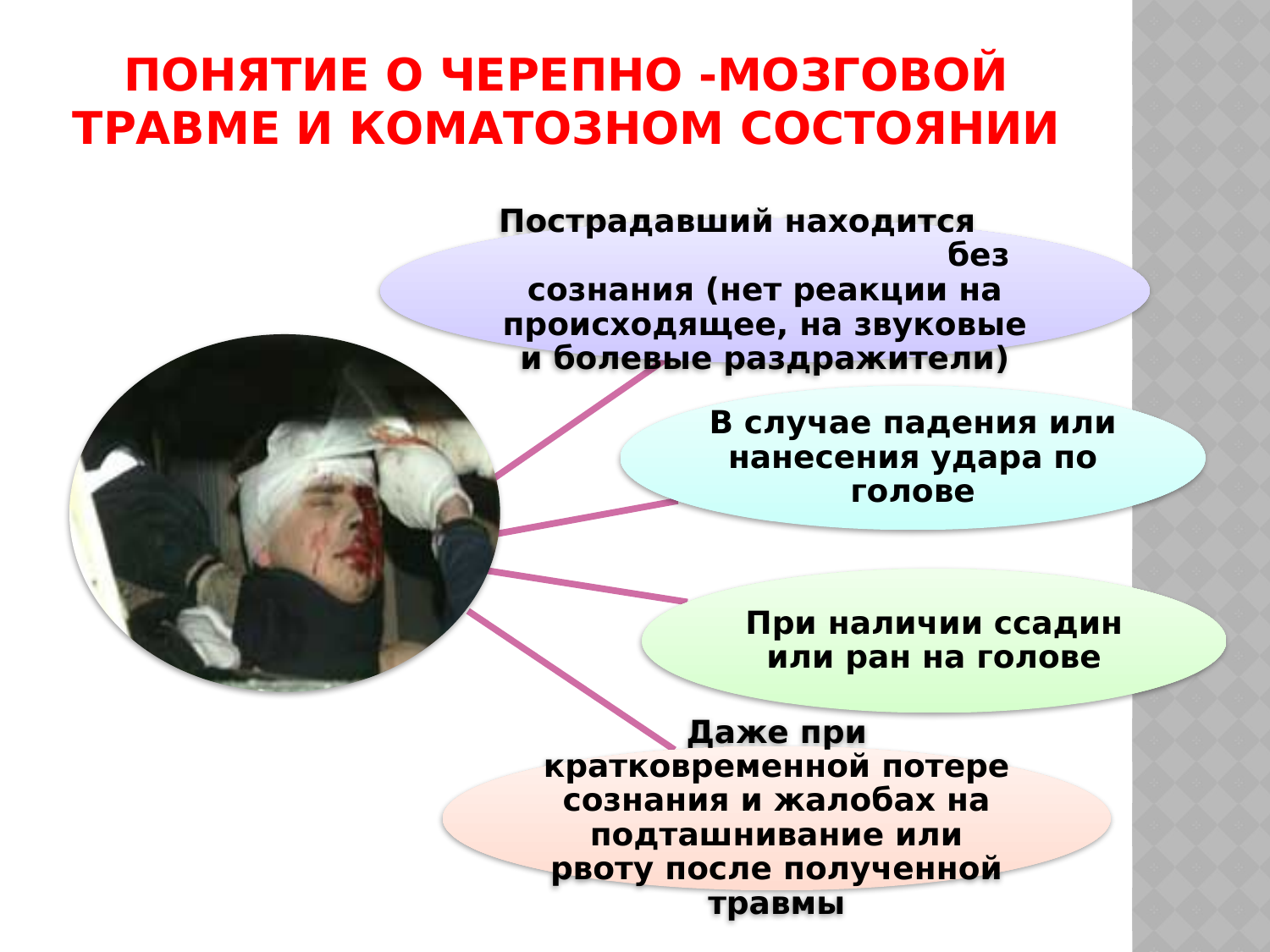

# Понятие о черепно -мозговой травме и коматозном состоянии
Пострадавший находится                                             без сознания (нет реакции на происходящее, на звуковые и болевые раздражители)
В случае падения или нанесения удара по голове
При наличии ссадин или ран на голове
Даже при кратковременной потере сознания и жалобах на подташнивание или рвоту после полученной травмы